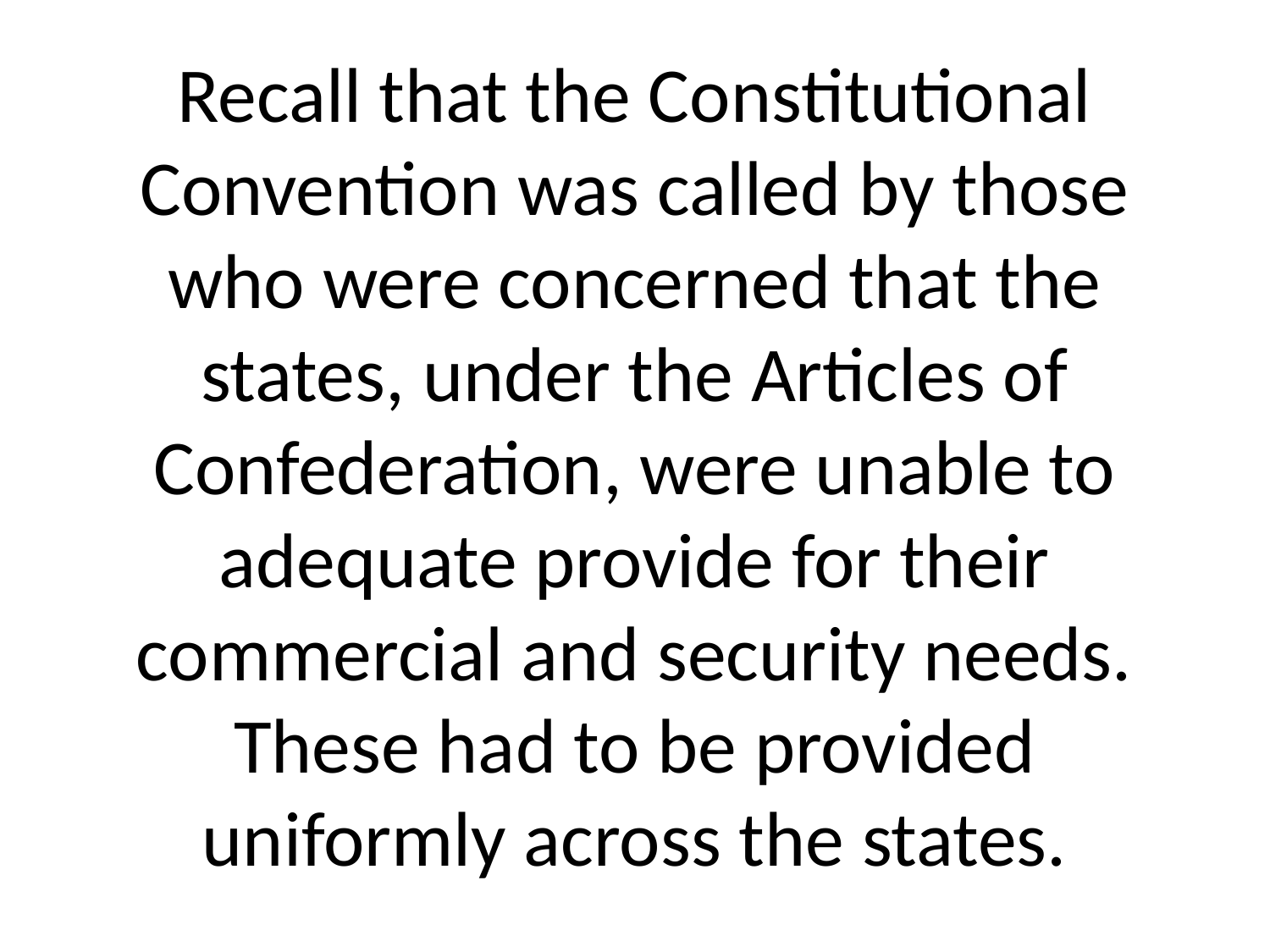

# Recall that the Constitutional Convention was called by those who were concerned that the states, under the Articles of Confederation, were unable to adequate provide for their commercial and security needs. These had to be provided uniformly across the states.